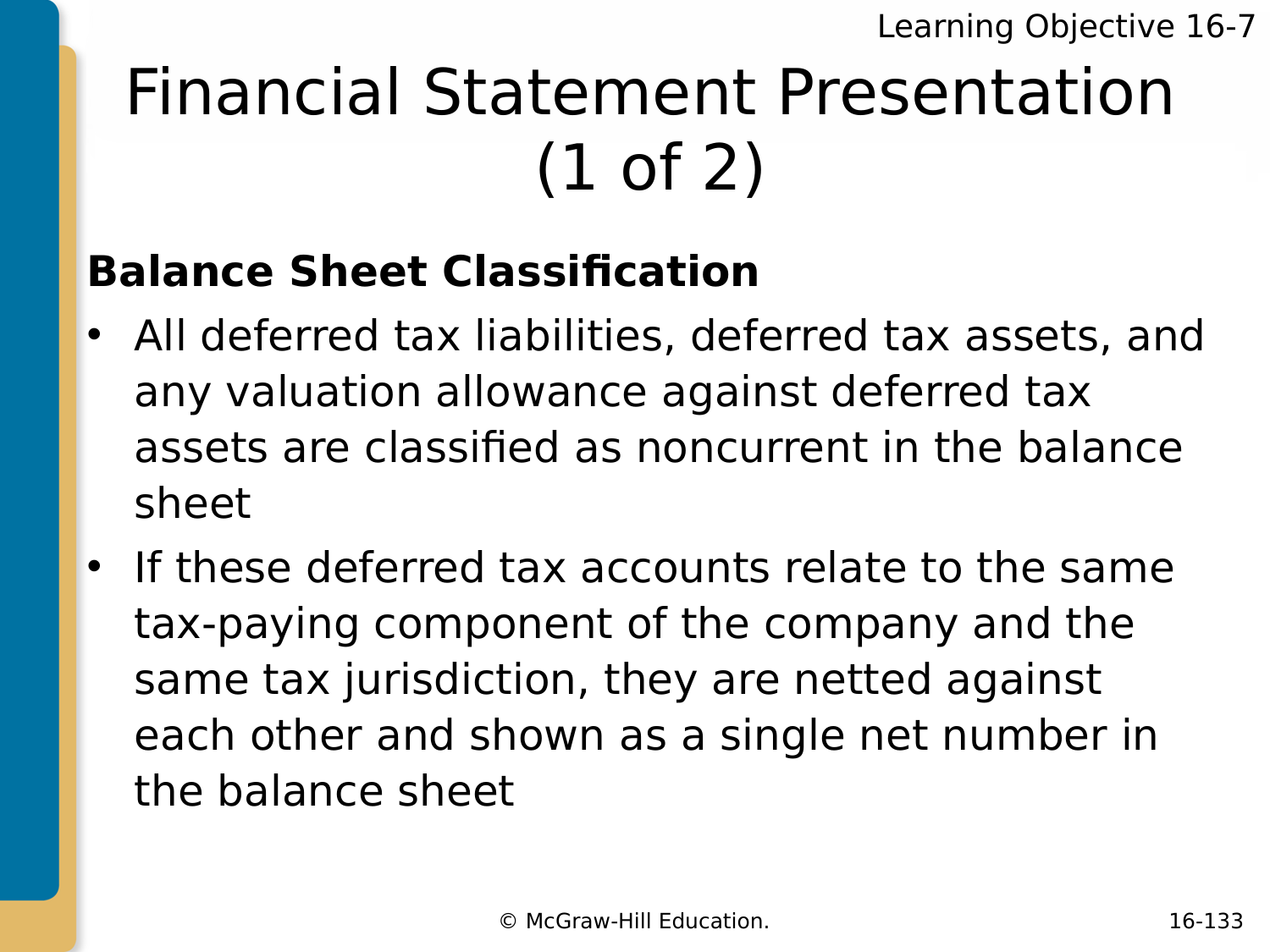

Learning Objective 16-7
# Financial Statement Presentation (1 of 2)
Balance Sheet Classification
All deferred tax liabilities, deferred tax assets, and any valuation allowance against deferred tax assets are classified as noncurrent in the balance sheet
If these deferred tax accounts relate to the same tax-paying component of the company and the same tax jurisdiction, they are netted against each other and shown as a single net number in the balance sheet